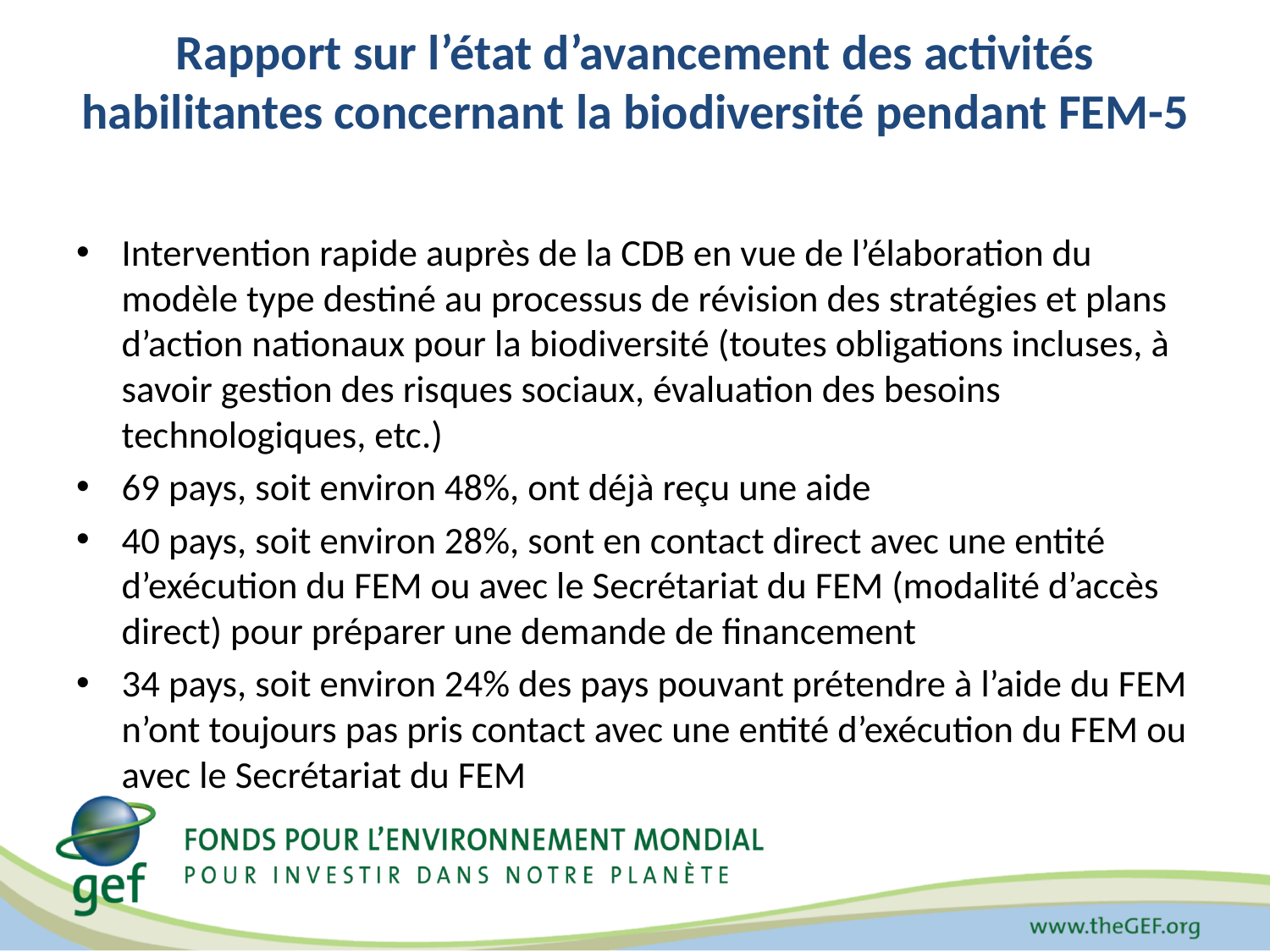

# Rapport sur l’état d’avancement des activités habilitantes concernant la biodiversité pendant FEM-5
Intervention rapide auprès de la CDB en vue de l’élaboration du modèle type destiné au processus de révision des stratégies et plans d’action nationaux pour la biodiversité (toutes obligations incluses, à savoir gestion des risques sociaux, évaluation des besoins technologiques, etc.)
69 pays, soit environ 48%, ont déjà reçu une aide
40 pays, soit environ 28%, sont en contact direct avec une entité d’exécution du FEM ou avec le Secrétariat du FEM (modalité d’accès direct) pour préparer une demande de financement
34 pays, soit environ 24% des pays pouvant prétendre à l’aide du FEM n’ont toujours pas pris contact avec une entité d’exécution du FEM ou avec le Secrétariat du FEM